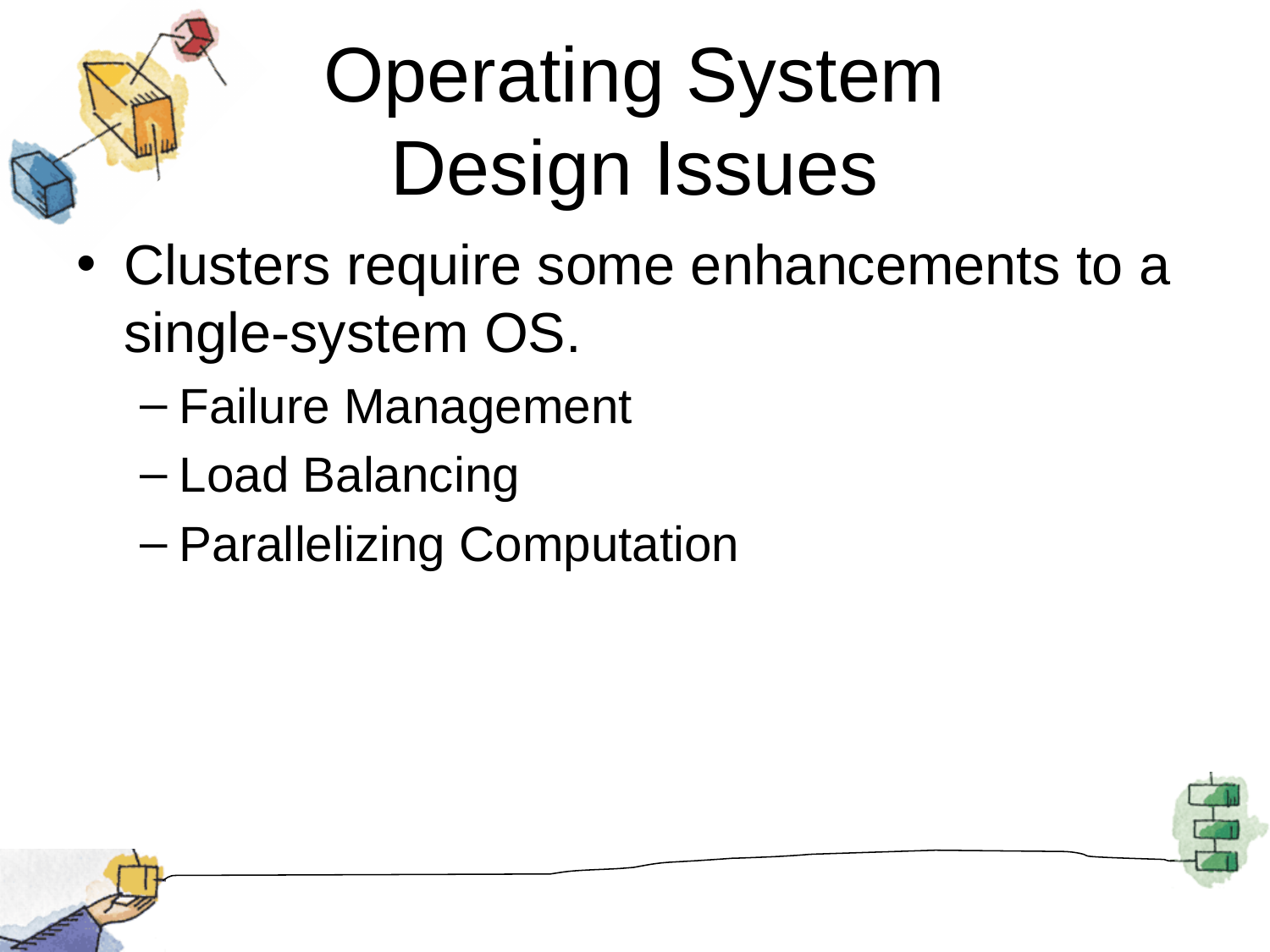

# Operating System Design Issues
Clusters require some enhancements to a single-system OS.
Failure Management
Load Balancing
Parallelizing Computation